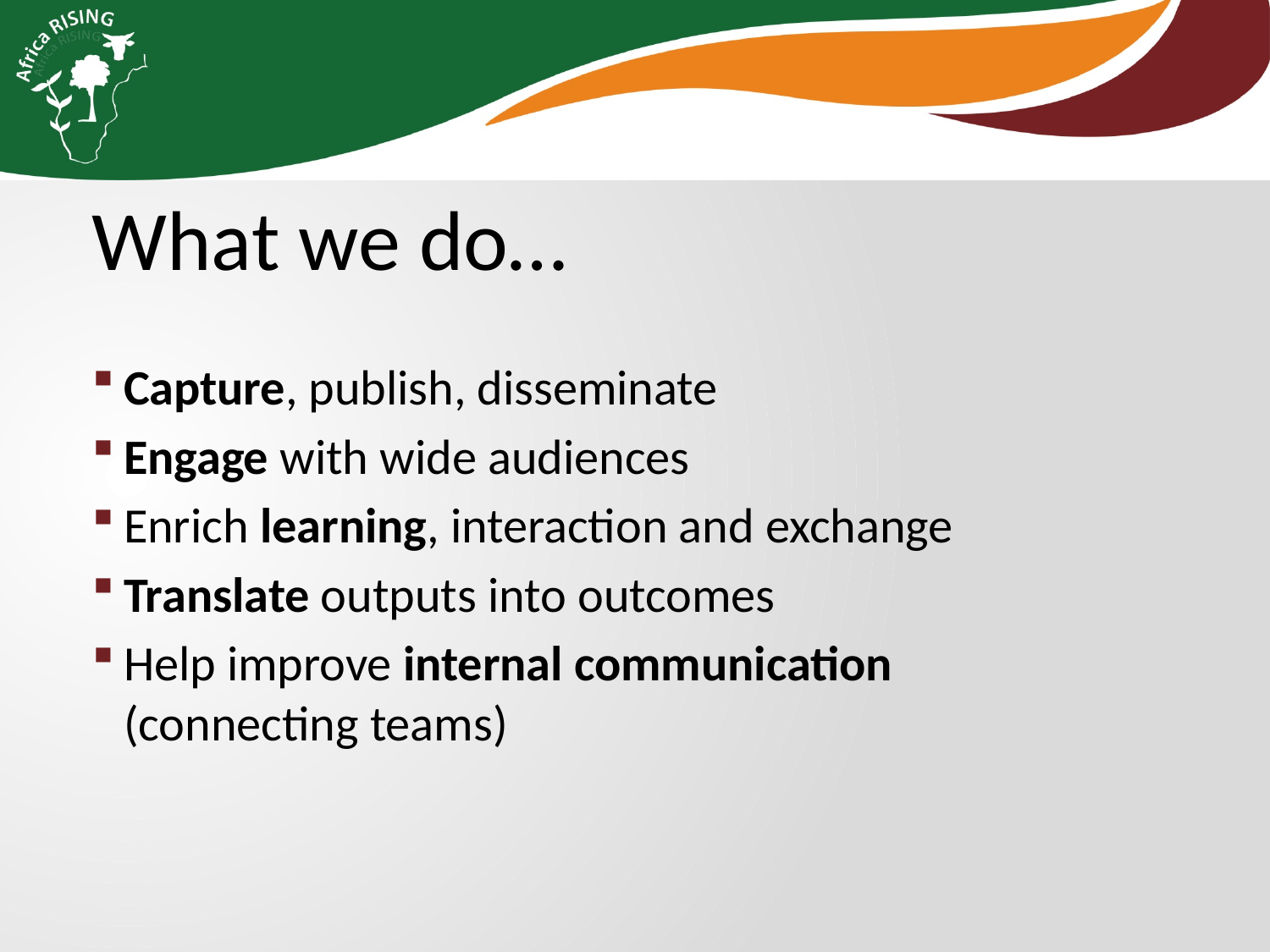

What we do…
Capture, publish, disseminate
Engage with wide audiences
Enrich learning, interaction and exchange
Translate outputs into outcomes
Help improve internal communication (connecting teams)